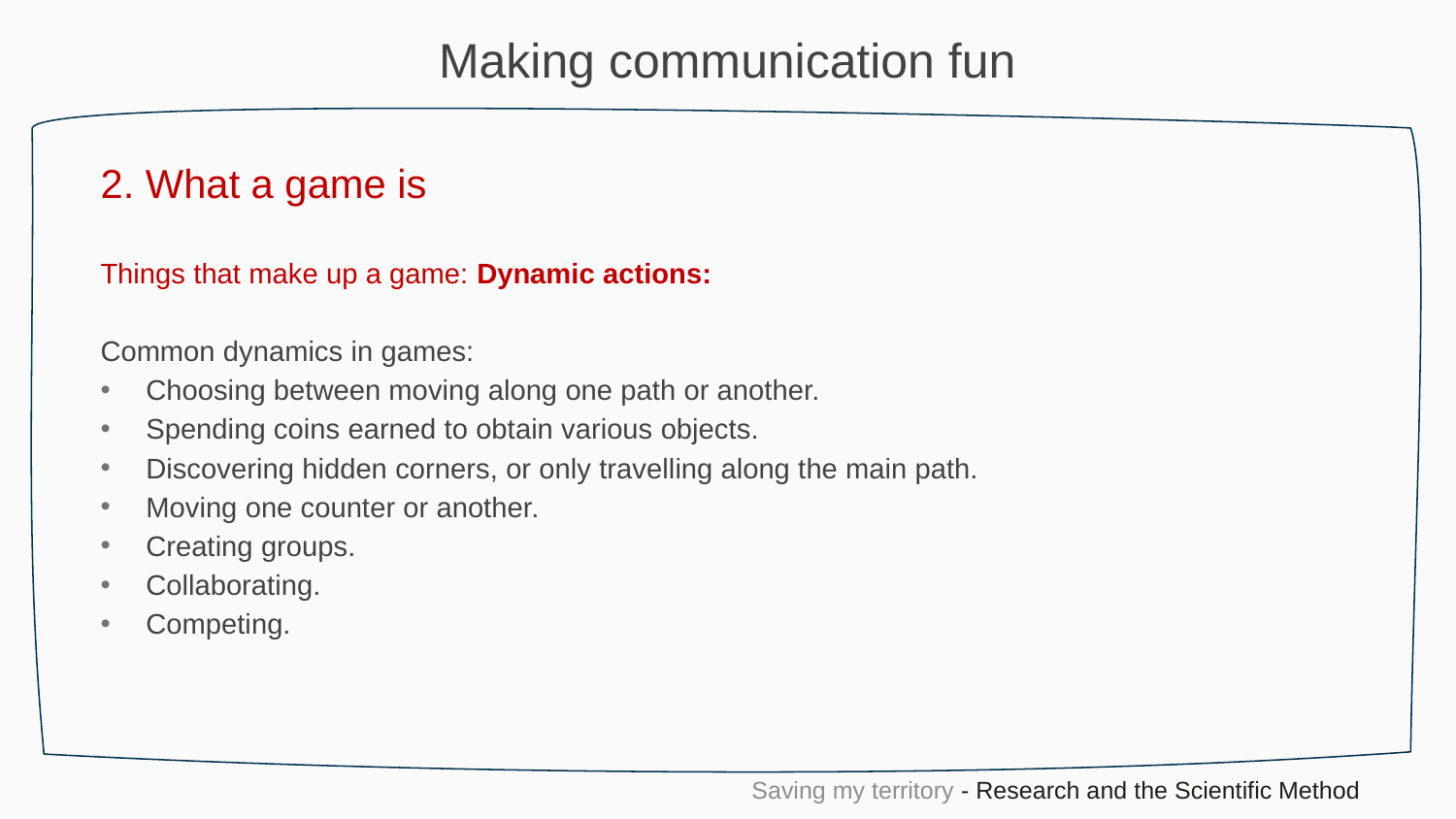

Making communication fun

2. What a game is
Things that make up a game: Dynamic actions:

Common dynamics in games:
Choosing between moving along one path or another.
Spending coins earned to obtain various objects.
Discovering hidden corners, or only travelling along the main path.
Moving one counter or another.
Creating groups.
Collaborating.
Competing.

Saving my territory - Research and the Scientific Method